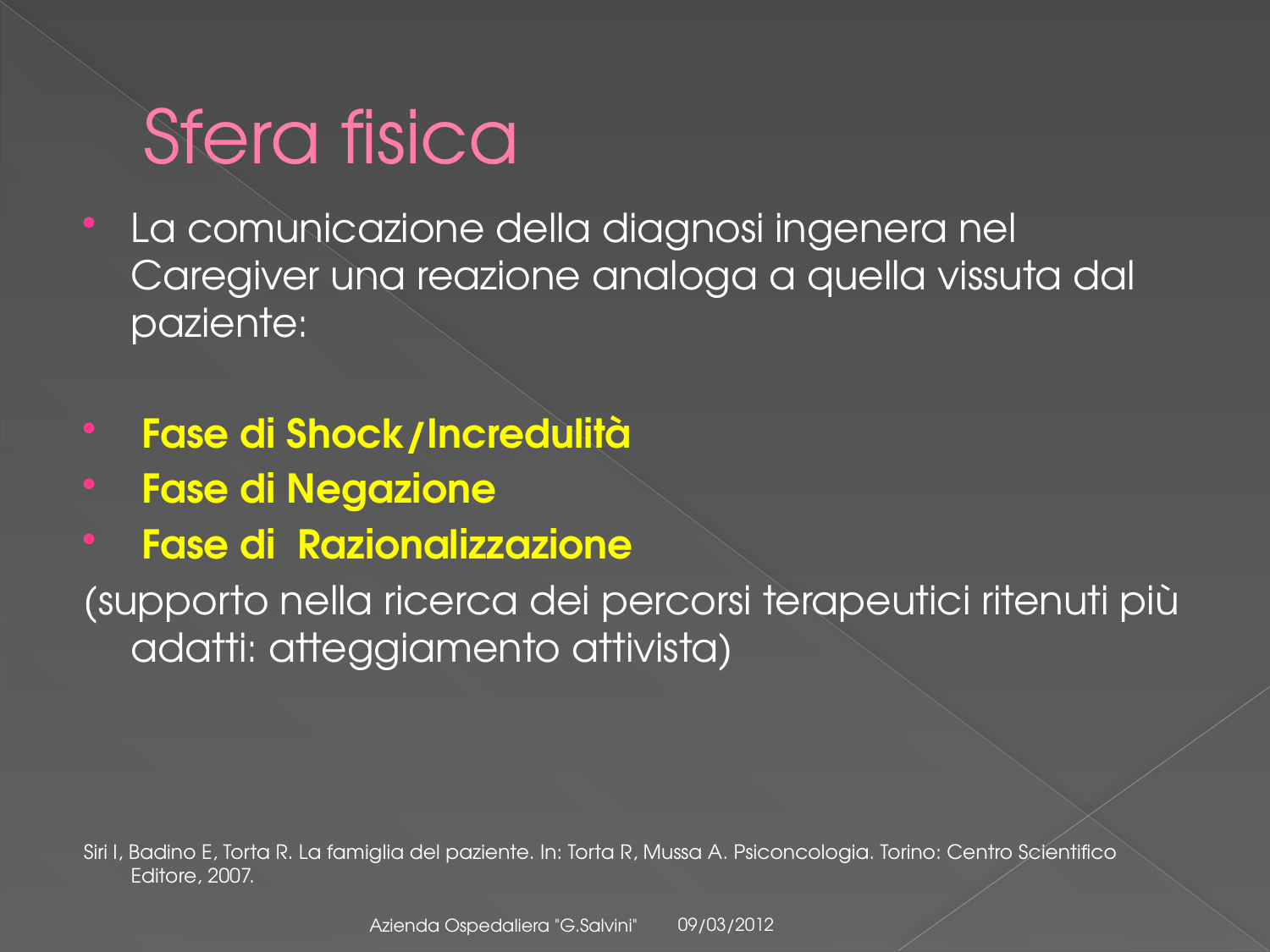

# Sfera fisica
La comunicazione della diagnosi ingenera nel Caregiver una reazione analoga a quella vissuta dal paziente:

 Fase di Shock/Incredulità
 Fase di Negazione
 Fase di  Razionalizzazione
(supporto nella ricerca dei percorsi terapeutici ritenuti più adatti: atteggiamento attivista)

Siri I, Badino E, Torta R. La famiglia del paziente. In: Torta R, Mussa A. Psiconcologia. Torino: Centro Scientifico Editore, 2007.

09/03/2012
Azienda Ospedaliera "G.Salvini"